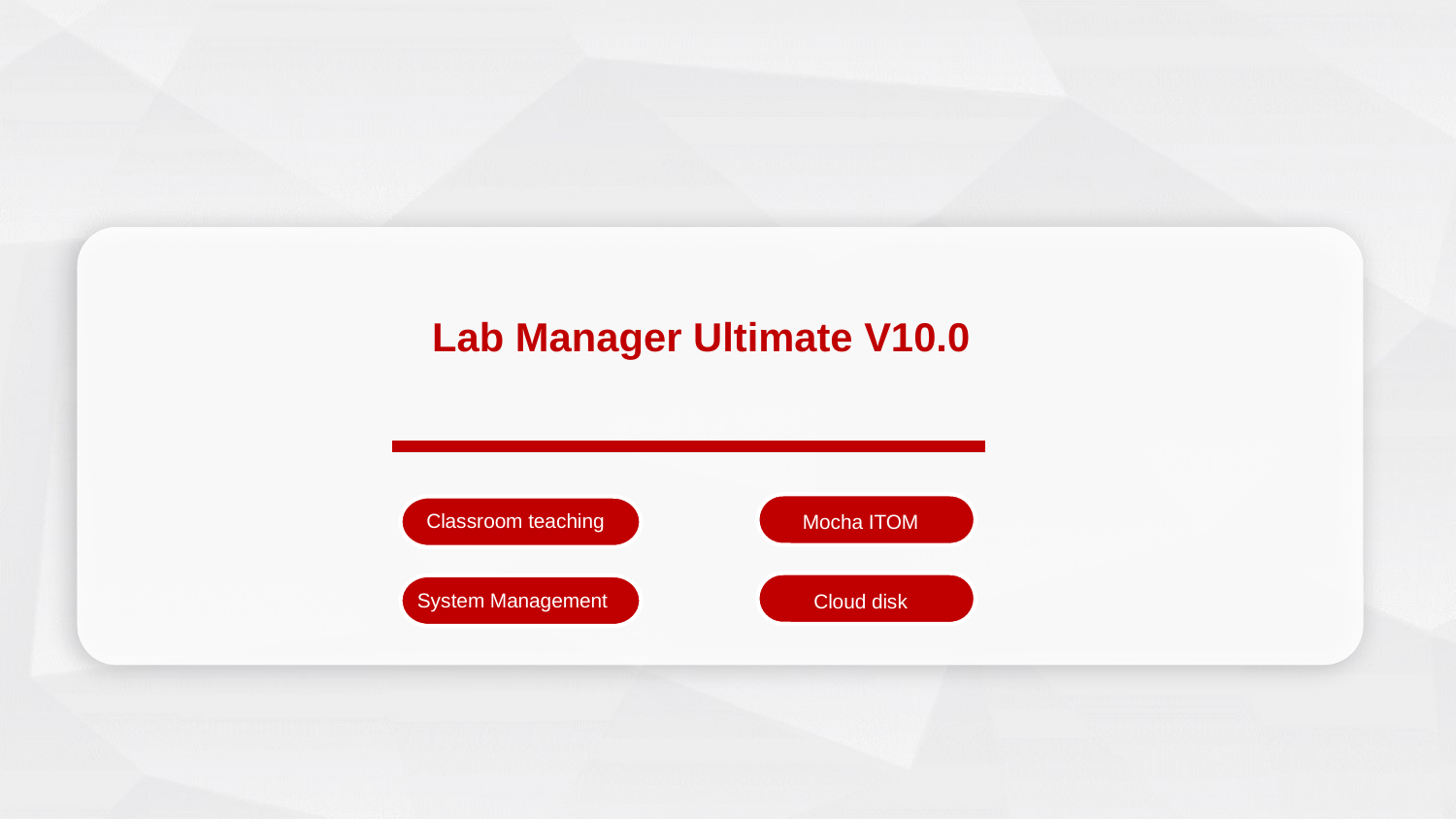

Lab Manager Ultimate V10.0

  Mocha ITOM

Classroom teaching

    Cloud disk

System Management